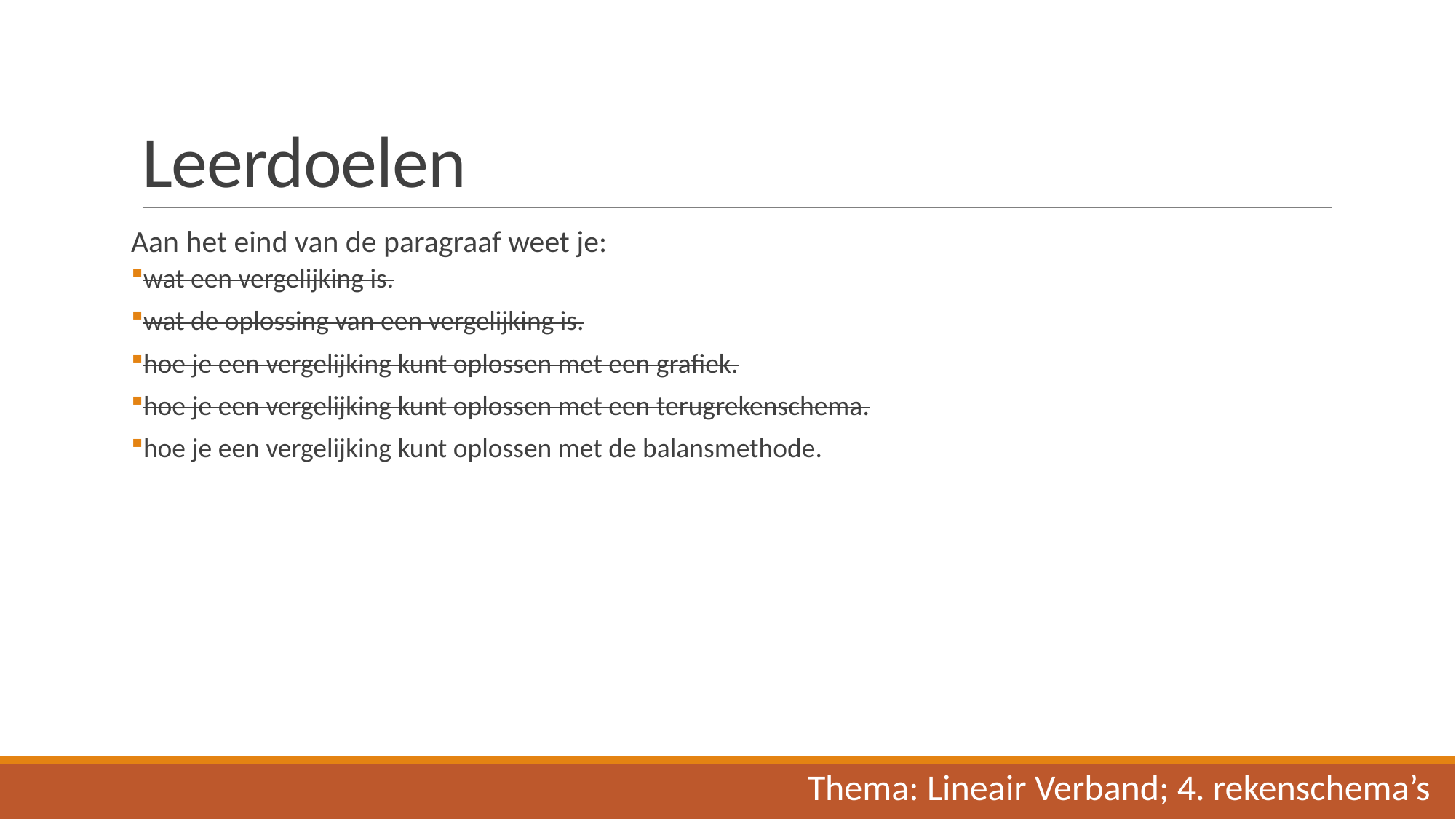

# Leerdoelen
Aan het eind van de paragraaf weet je:
wat een vergelijking is.
wat de oplossing van een vergelijking is.
hoe je een vergelijking kunt oplossen met een grafiek.
hoe je een vergelijking kunt oplossen met een terugrekenschema.
hoe je een vergelijking kunt oplossen met de balansmethode.

Thema: Lineair Verband; 4. rekenschema’s